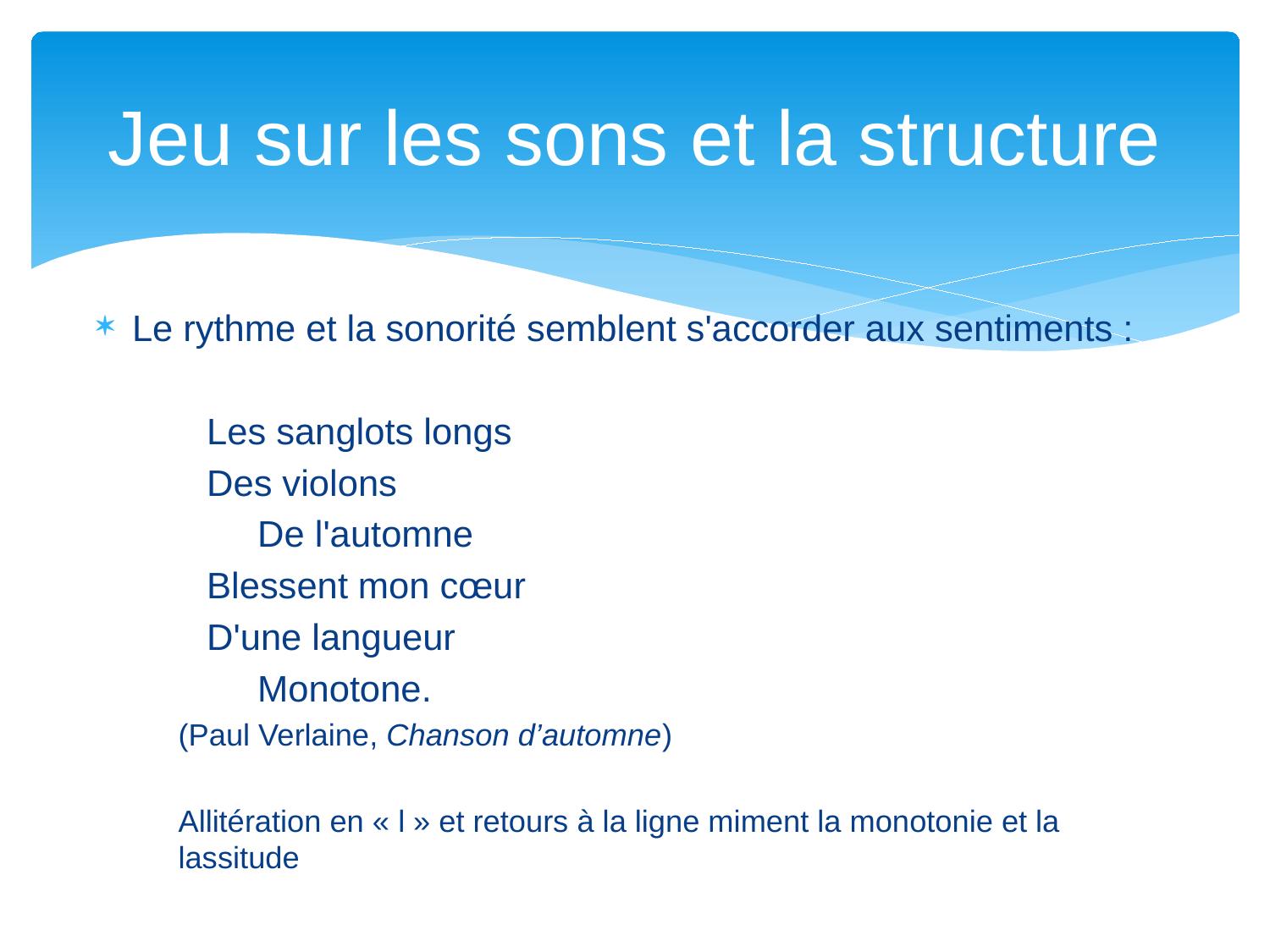

# Jeu sur les sons et la structure
Le rythme et la sonorité semblent s'accorder aux sentiments :

	Les sanglots longs
	Des violons
	     De l'automne
	Blessent mon cœur
	D'une langueur
	     Monotone.
	(Paul Verlaine, Chanson d’automne)

Allitération en « l » et retours à la ligne miment la monotonie et la lassitude